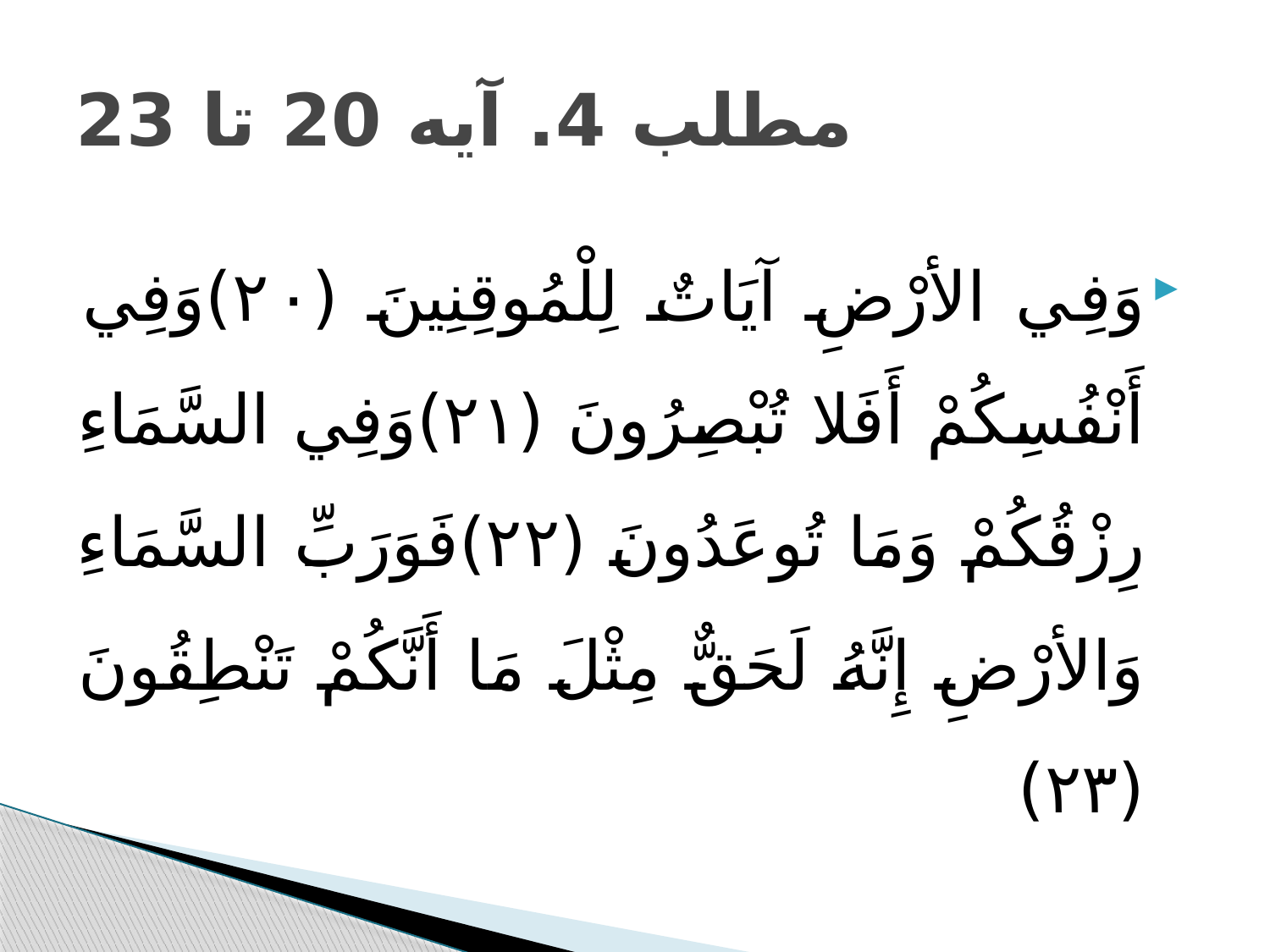

# مطلب 4. آیه 20 تا 23
وَفِي الأرْضِ آيَاتٌ لِلْمُوقِنِينَ (٢٠)وَفِي أَنْفُسِكُمْ أَفَلا تُبْصِرُونَ (٢١)وَفِي السَّمَاءِ رِزْقُكُمْ وَمَا تُوعَدُونَ (٢٢)فَوَرَبِّ السَّمَاءِ وَالأرْضِ إِنَّهُ لَحَقٌّ مِثْلَ مَا أَنَّكُمْ تَنْطِقُونَ (٢٣)